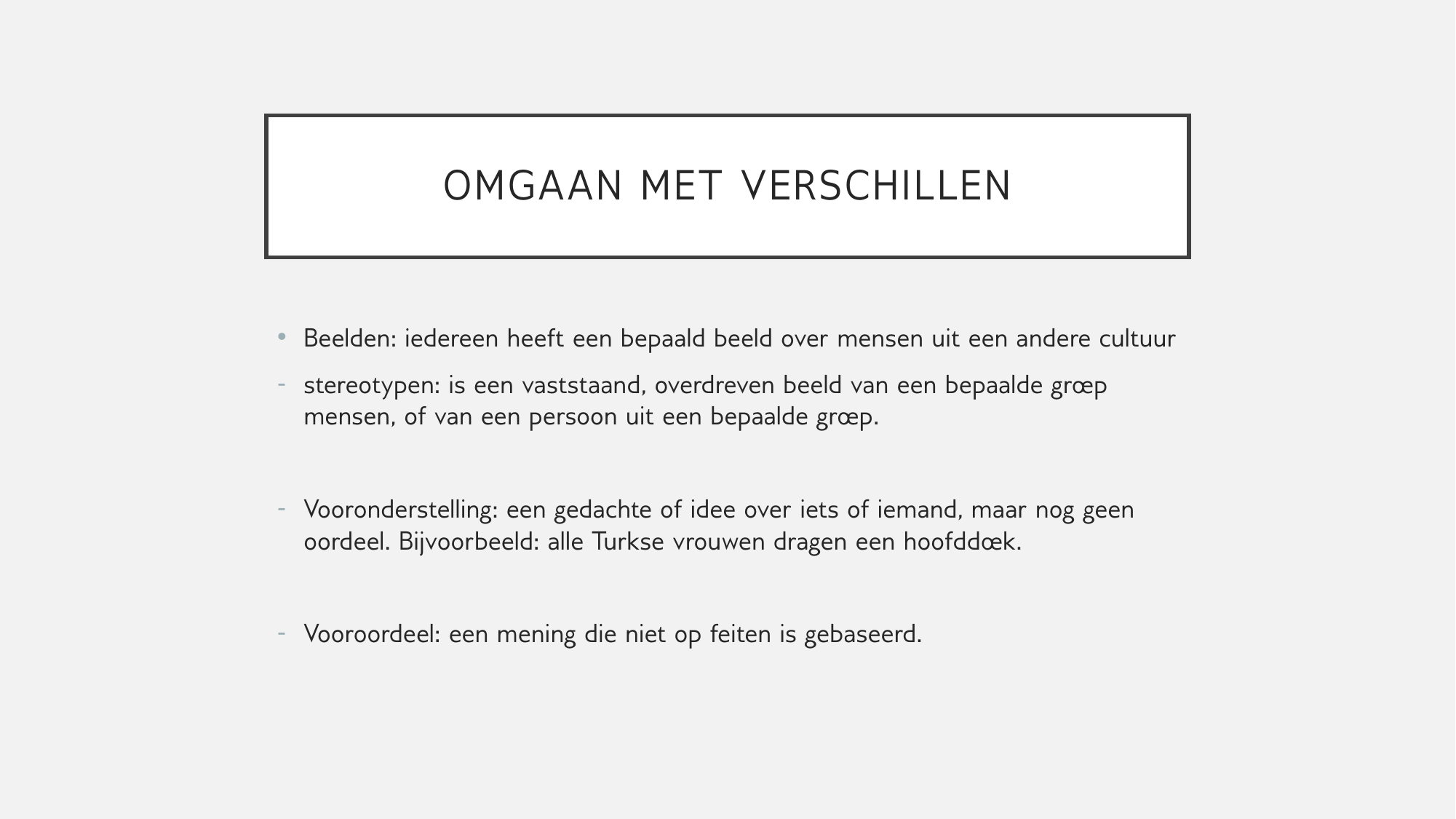

# Omgaan met verschillen
Beelden: iedereen heeft een bepaald beeld over mensen uit een andere cultuur
stereotypen: is een vaststaand, overdreven beeld van een bepaalde groep mensen, of van een persoon uit een bepaalde groep.

Vooronderstelling: een gedachte of idee over iets of iemand, maar nog geen oordeel. Bijvoorbeeld: alle Turkse vrouwen dragen een hoofddoek.

Vooroordeel: een mening die niet op feiten is gebaseerd.